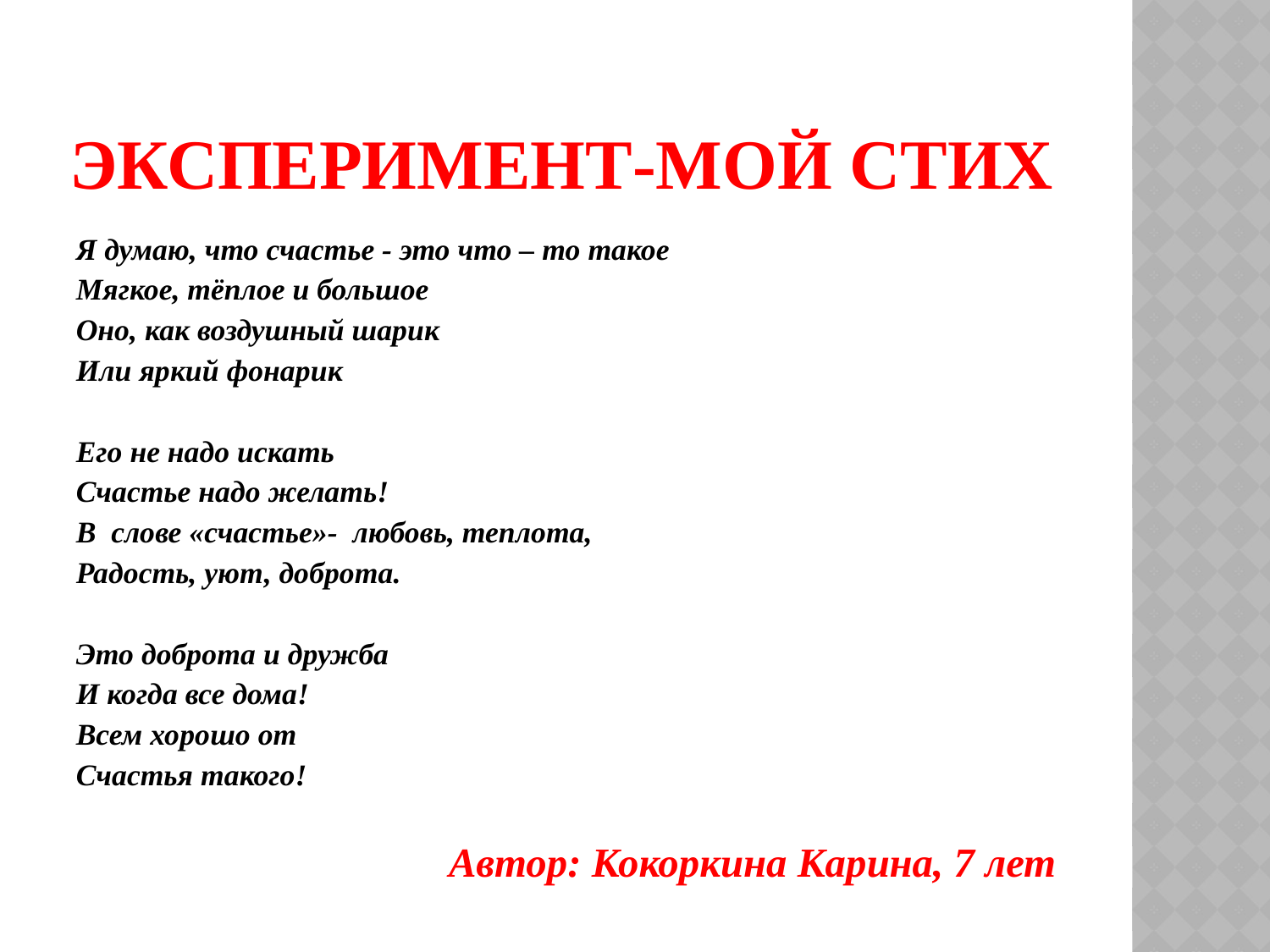

# Эксперимент-мой стих
Я думаю, что счастье - это что – то такое
Мягкое, тёплое и большое
Оно, как воздушный шарик
Или яркий фонарик

Его не надо искать
Счастье надо желать!
В  слове «счастье»-  любовь, теплота,
Радость, уют, доброта.

Это доброта и дружба
И когда все дома!
Всем хорошо от
Счастья такого!

Автор: Кокоркина Карина, 7 лет